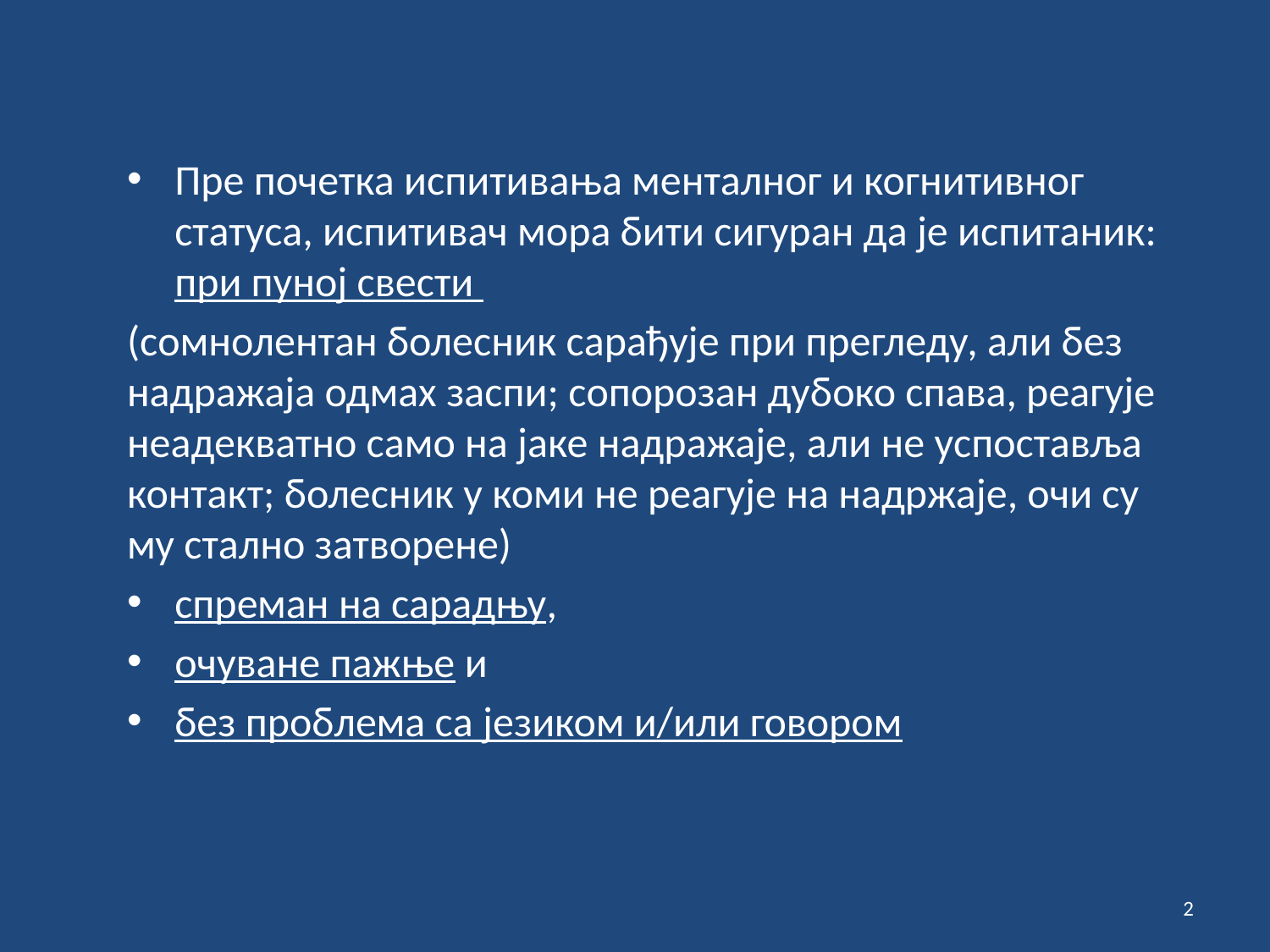

Пре почетка испитивања менталног и когнитивног статуса, испитивач мора бити сигуран да је испитаник: при пуној свести
(сомнолентан болесник сарађује при прегледу, али без надражаја одмах заспи; сопорозан дубоко спава, реагује неадекватно само на јаке надражаје, али не успоставља контакт; болесник у коми не реагује на надржаје, очи су му стално затворене)
спреман на сарадњу,
очуване пажње и
без проблема са језиком и/или говором

2